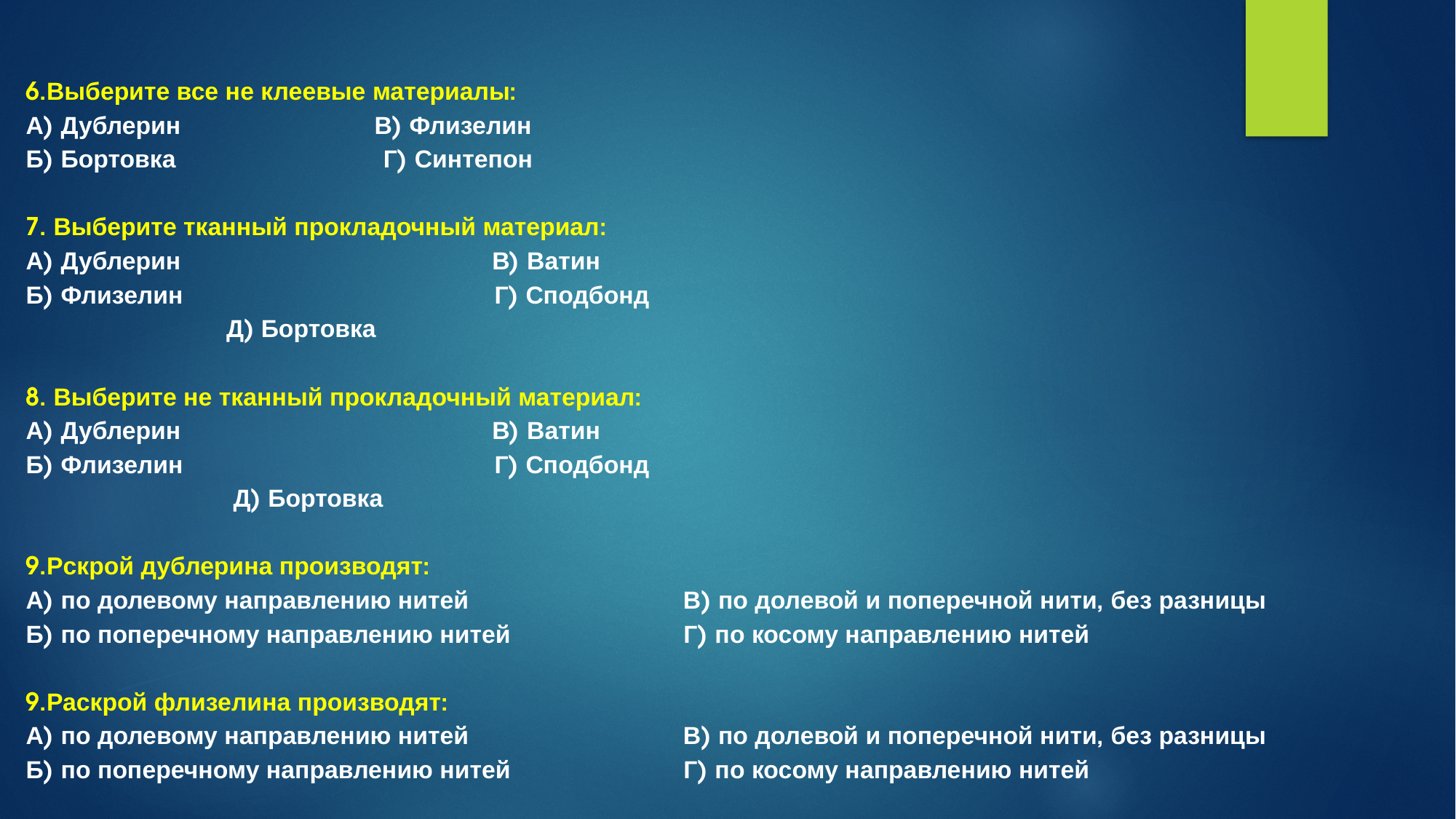

6.Выберите все не клеевые материалы:
А) Дублерин                            В) Флизелин
Б) Бортовка                              Г) Синтепон

7. Выберите тканный прокладочный материал:
А) Дублерин                                             В) Ватин
Б) Флизелин                                             Г) Сподбонд
                             Д) Бортовка

8. Выберите не тканный прокладочный материал:
А) Дублерин                                             В) Ватин
Б) Флизелин                                             Г) Сподбонд
                              Д) Бортовка

9.Рскрой дублерина производят:
А) по долевому направлению нитей                               В) по долевой и поперечной нити, без разницы
Б) по поперечному направлению нитей                         Г) по косому направлению нитей

9.Раскрой флизелина производят:
А) по долевому направлению нитей                               В) по долевой и поперечной нити, без разницы
Б) по поперечному направлению нитей                         Г) по косому направлению нитей